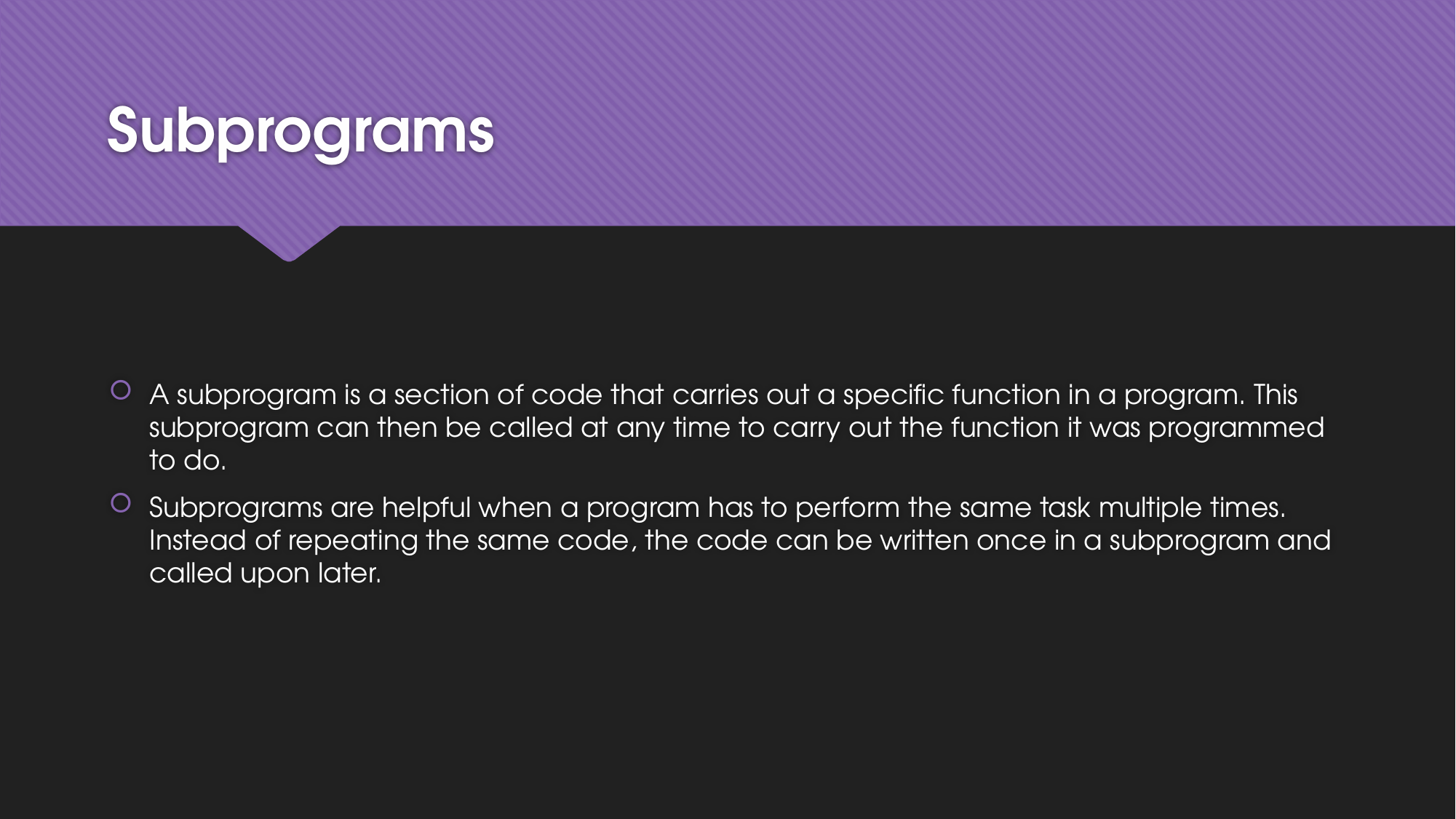

# Subprograms
A subprogram is a section of code that carries out a specific function in a program. This subprogram can then be called at any time to carry out the function it was programmed to do.
Subprograms are helpful when a program has to perform the same task multiple times. Instead of repeating the same code, the code can be written once in a subprogram and called upon later.